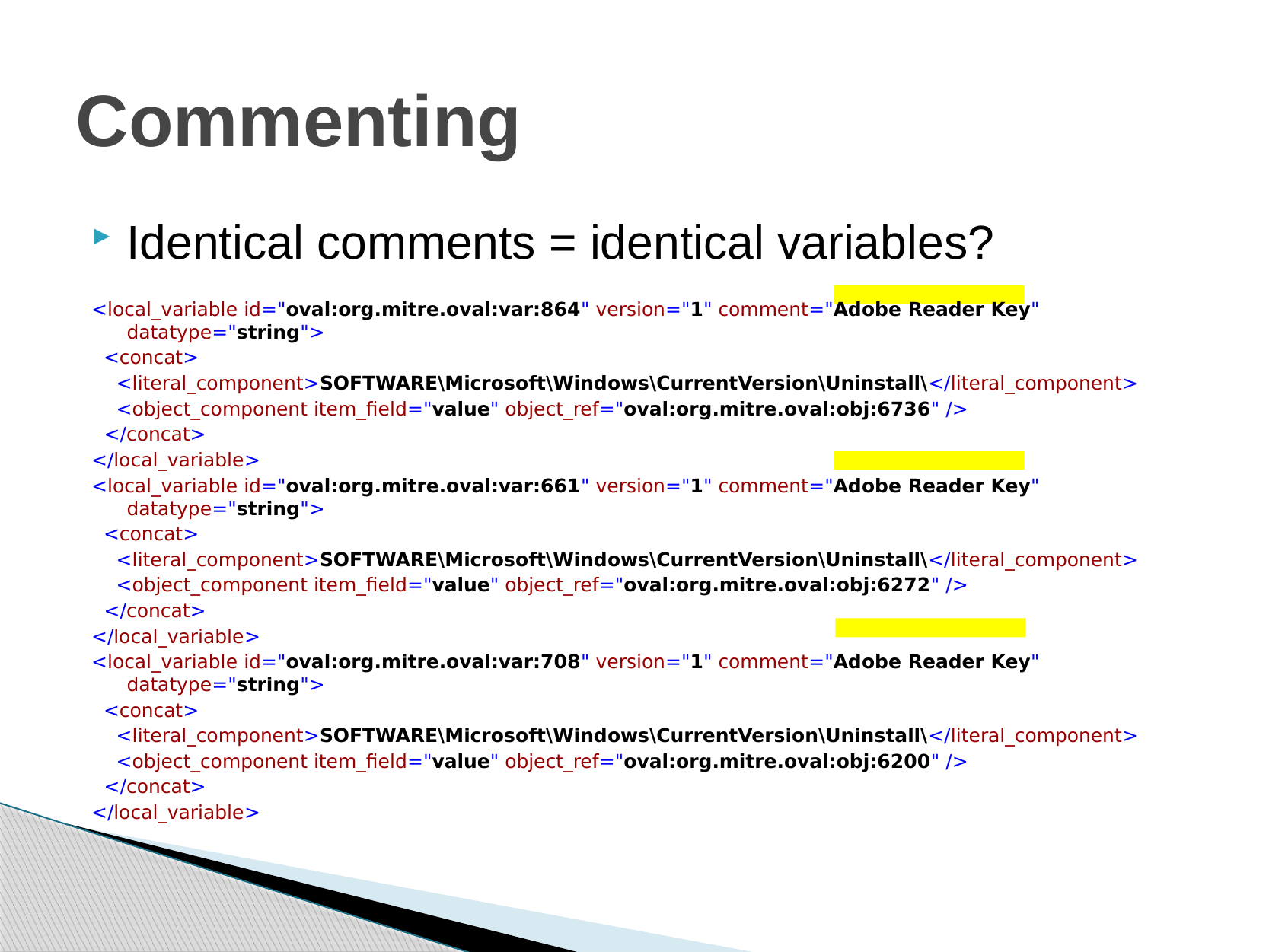

# Commenting
Identical comments = identical variables?

<local_variable id="oval:org.mitre.oval:var:864" version="1" comment="Adobe Reader Key" datatype="string">
  <concat>
    <literal_component>SOFTWARE\Microsoft\Windows\CurrentVersion\Uninstall\</literal_component>
    <object_component item_field="value" object_ref="oval:org.mitre.oval:obj:6736" />
  </concat>
</local_variable>
<local_variable id="oval:org.mitre.oval:var:661" version="1" comment="Adobe Reader Key" datatype="string">
  <concat>
    <literal_component>SOFTWARE\Microsoft\Windows\CurrentVersion\Uninstall\</literal_component>
    <object_component item_field="value" object_ref="oval:org.mitre.oval:obj:6272" />
  </concat>
</local_variable>
<local_variable id="oval:org.mitre.oval:var:708" version="1" comment="Adobe Reader Key" datatype="string">
  <concat>
    <literal_component>SOFTWARE\Microsoft\Windows\CurrentVersion\Uninstall\</literal_component>
    <object_component item_field="value" object_ref="oval:org.mitre.oval:obj:6200" />
  </concat>
</local_variable>